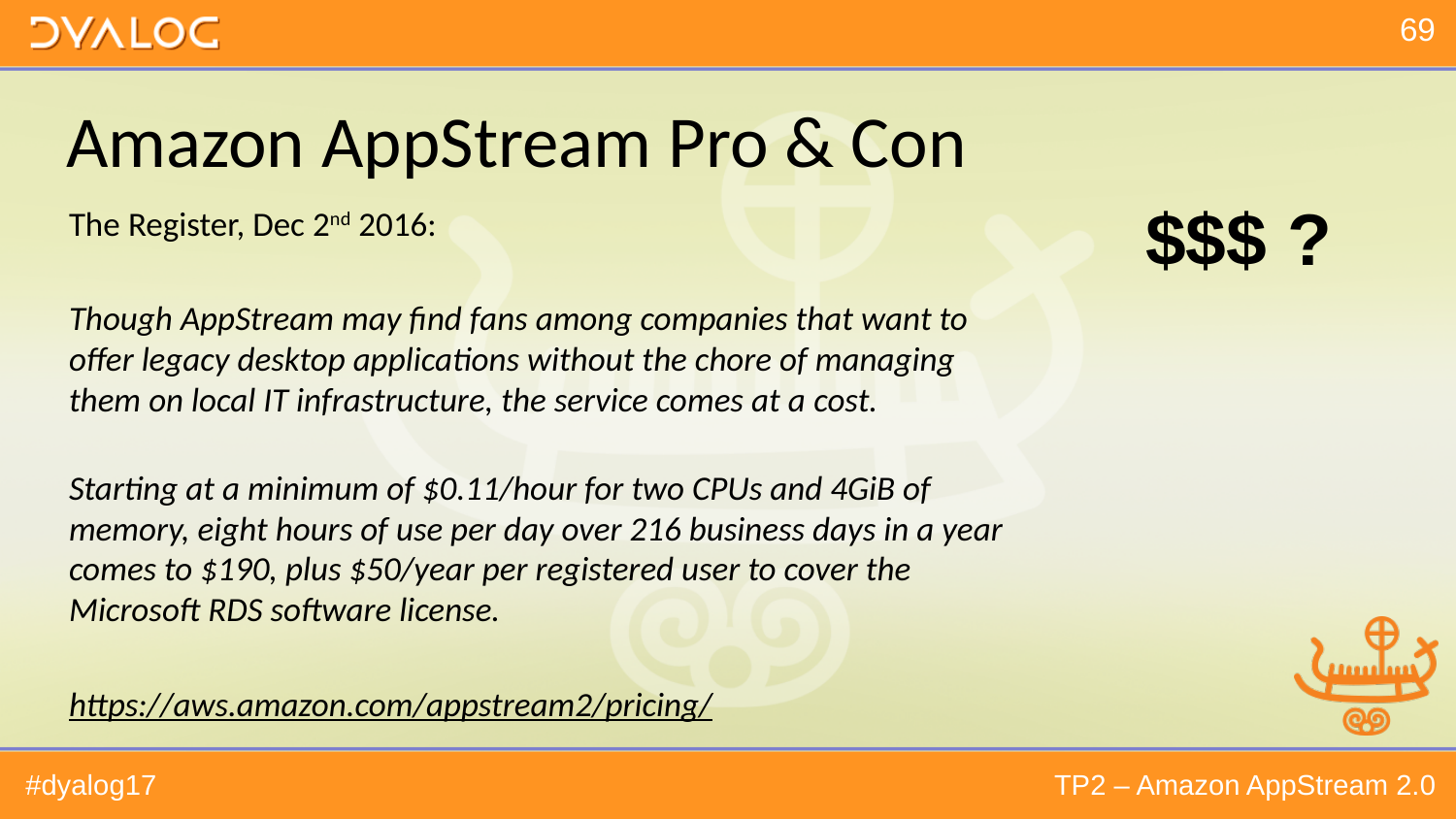

# Amazon AppStream Pro & Con
$$$ ?
The Register, Dec 2nd 2016:

Though AppStream may find fans among companies that want to offer legacy desktop applications without the chore of managing them on local IT infrastructure, the service comes at a cost.
Starting at a minimum of $0.11/hour for two CPUs and 4GiB of memory, eight hours of use per day over 216 business days in a year comes to $190, plus $50/year per registered user to cover the Microsoft RDS software license.

https://aws.amazon.com/appstream2/pricing/